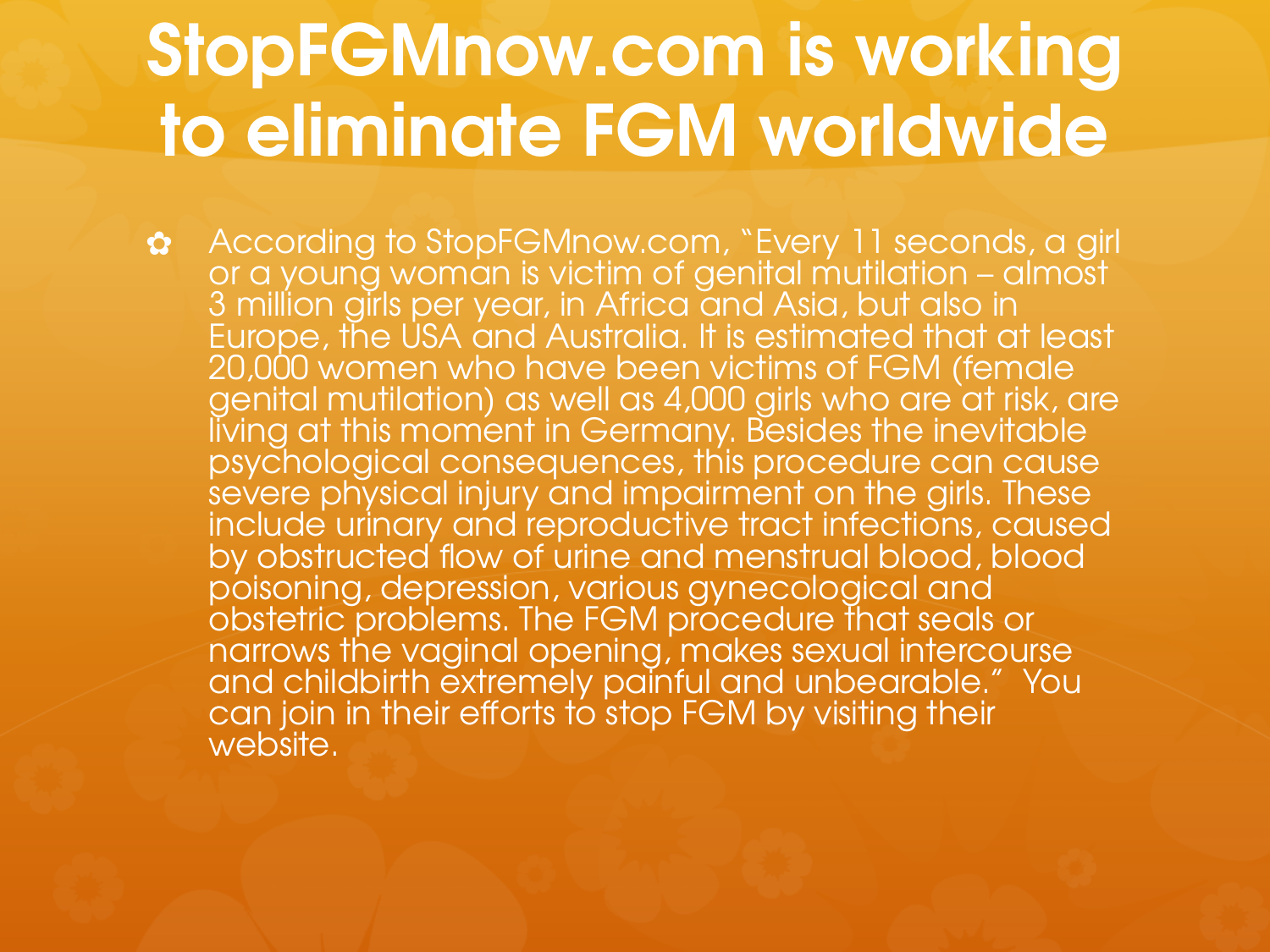

# StopFGMnow.com is working to eliminate FGM worldwide
According to StopFGMnow.com, “Every 11 seconds, a girl or a young woman is victim of genital mutilation – almost 3 million girls per year, in Africa and Asia, but also in Europe, the USA and Australia. It is estimated that at least 20,000 women who have been victims of FGM (female genital mutilation) as well as 4,000 girls who are at risk, are living at this moment in Germany. Besides the inevitable psychological consequences, this procedure can cause severe physical injury and impairment on the girls. These include urinary and reproductive tract infections, caused by obstructed flow of urine and menstrual blood, blood poisoning, depression, various gynecological and obstetric problems. The FGM procedure that seals or narrows the vaginal opening, makes sexual intercourse and childbirth extremely painful and unbearable.”  You can join in their efforts to stop FGM by visiting their website.